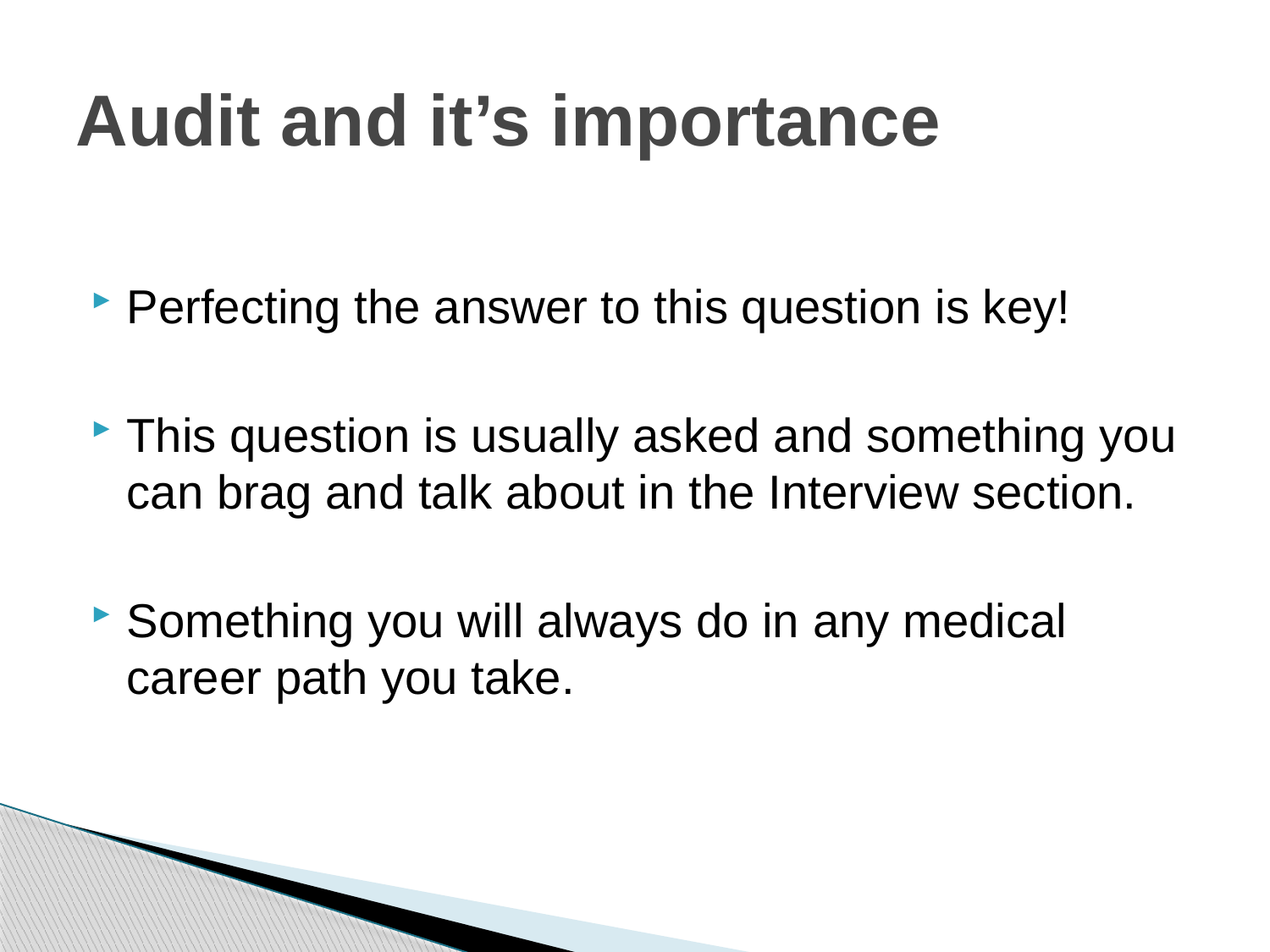

# Audit and it’s importance

Perfecting the answer to this question is key!

This question is usually asked and something you can brag and talk about in the Interview section.

Something you will always do in any medical career path you take.